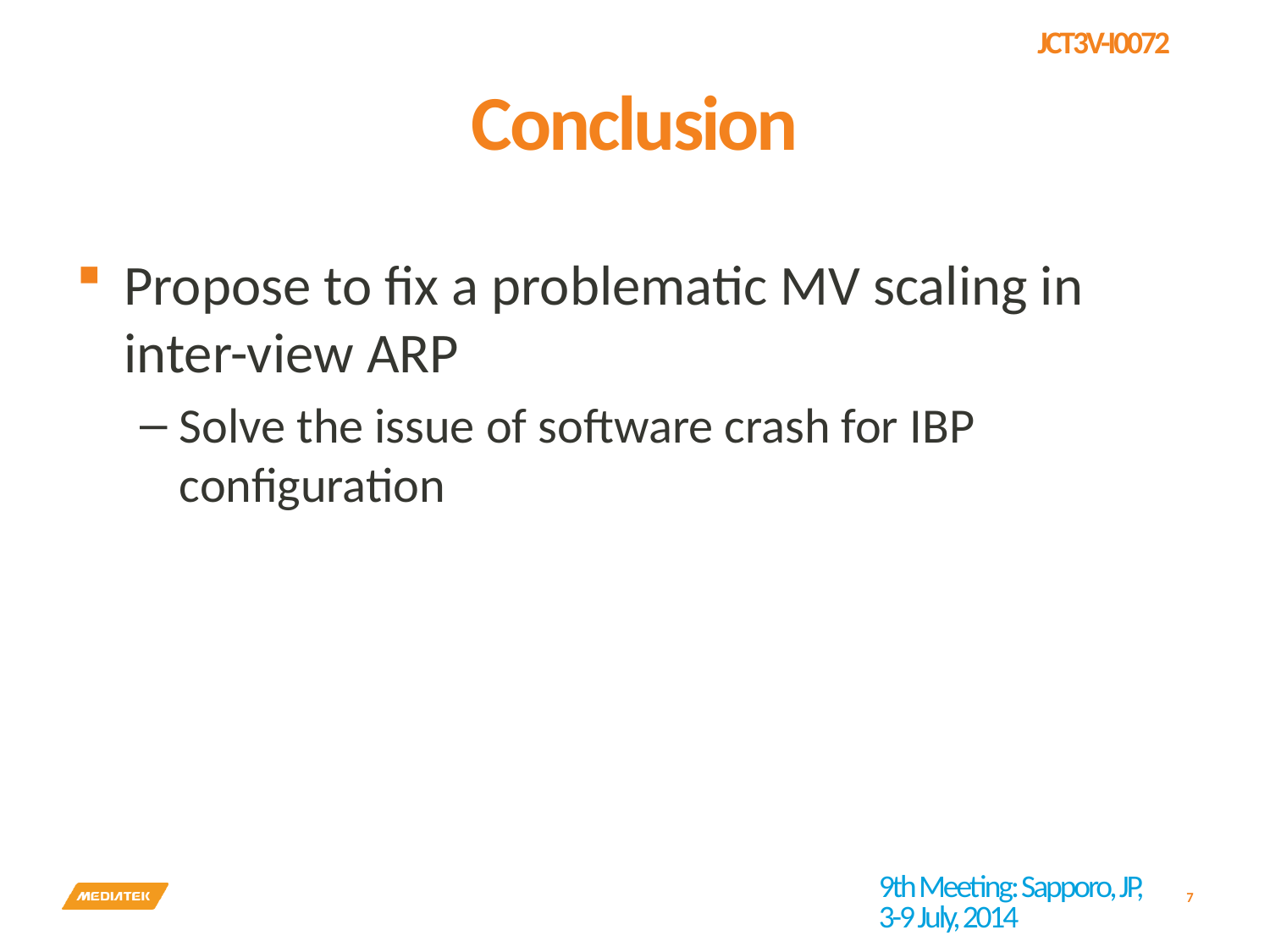

# Conclusion
Propose to fix a problematic MV scaling in inter-view ARP
Solve the issue of software crash for IBP configuration

7